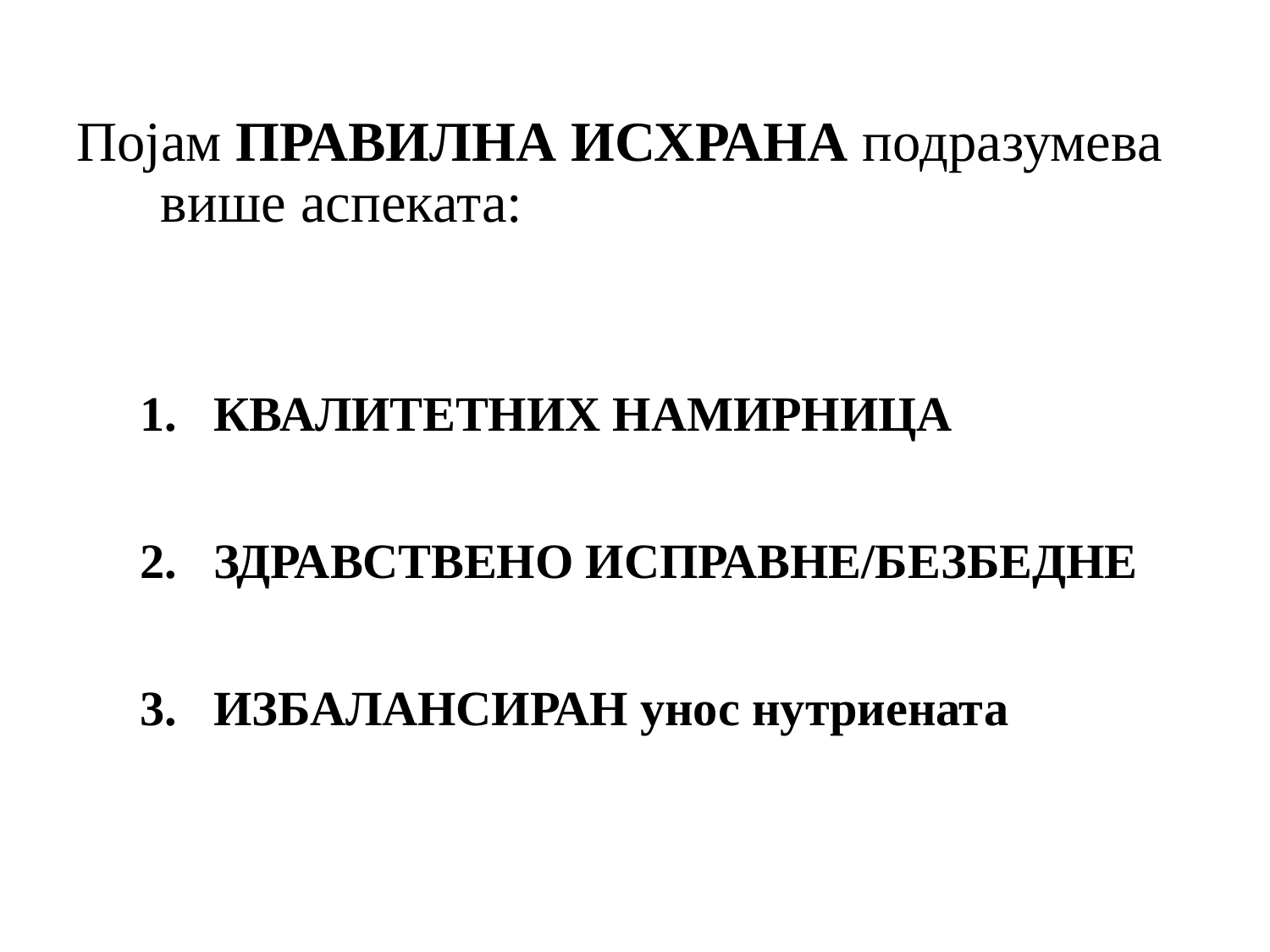

Појам ПРАВИЛНА ИСХРАНА подразумева више аспеката:

КВАЛИТЕТНИХ НАМИРНИЦА

ЗДРАВСТВЕНО ИСПРАВНЕ/БЕЗБЕДНЕ

ИЗБАЛАНСИРАН унос нутриената